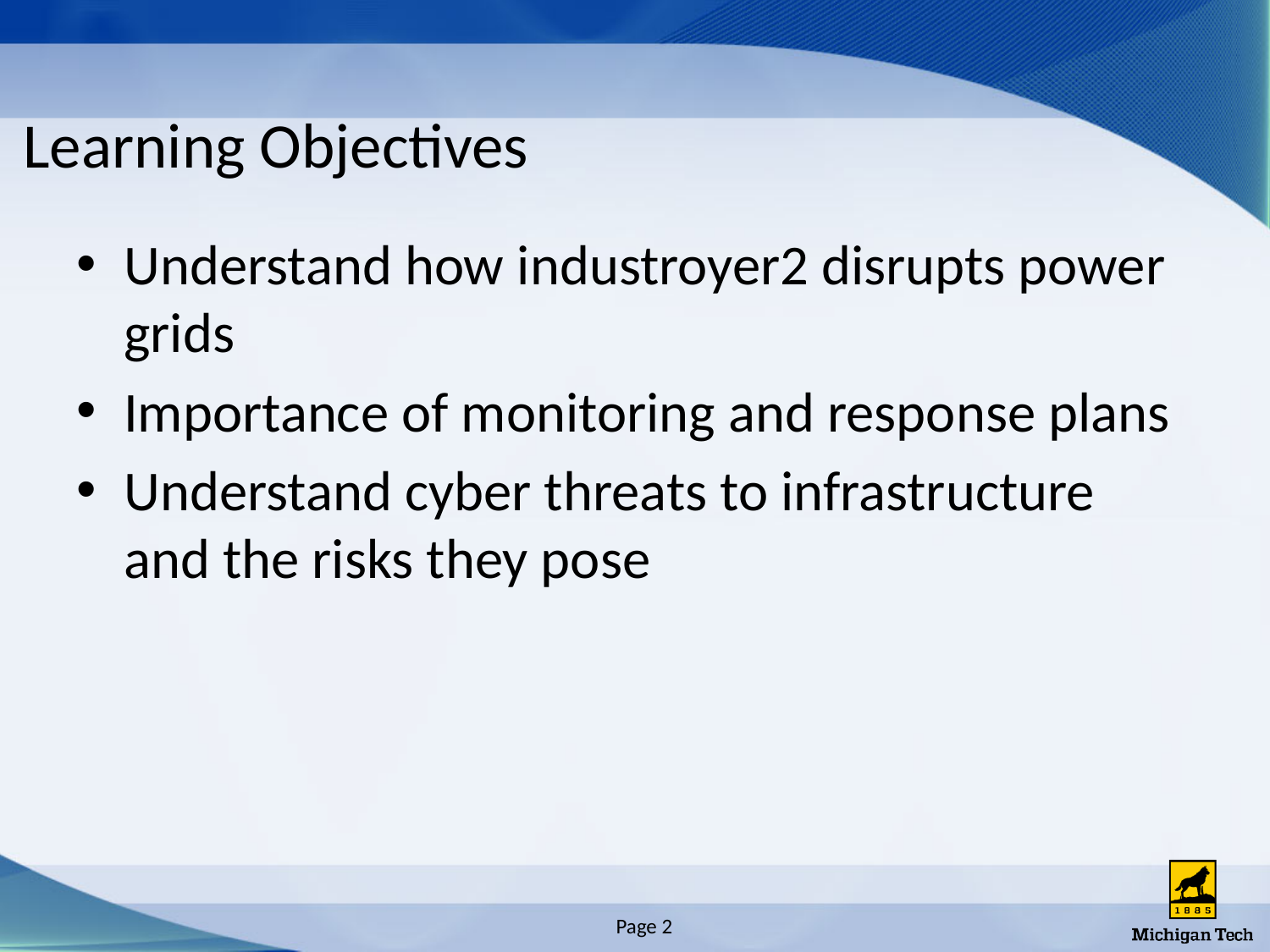

# Learning Objectives
Understand how industroyer2 disrupts power grids
Importance of monitoring and response plans
Understand cyber threats to infrastructure and the risks they pose